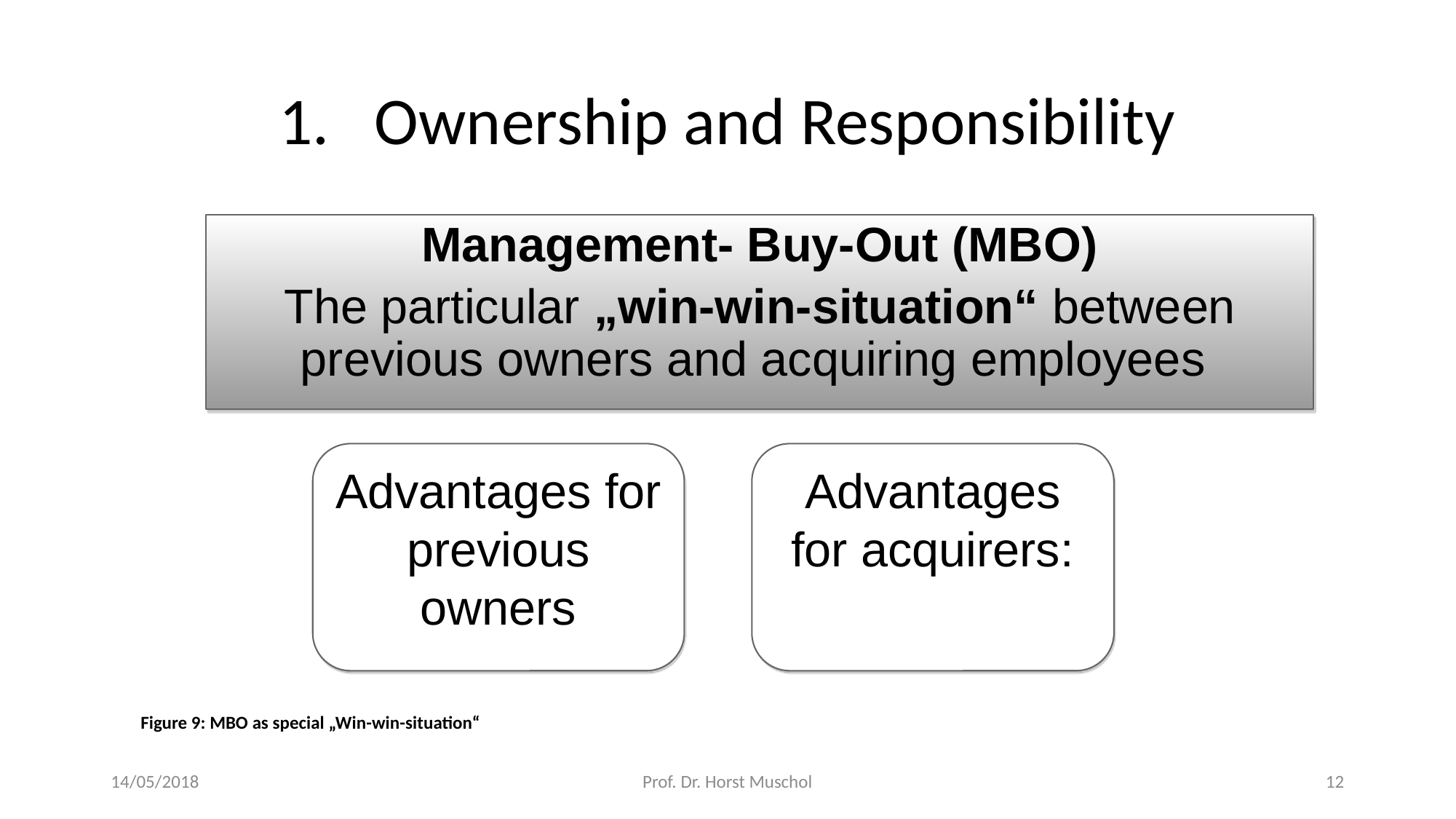

# 1.   Ownership and Responsibility
Management- Buy-Out (MBO)
The particular „win-win-situation“ between previous owners and acquiring employees

Advantages for acquirers:
Advantages for previous owners
Figure 9: MBO as special „Win-win-situation“
14/05/2018
Prof. Dr. Horst Muschol
12